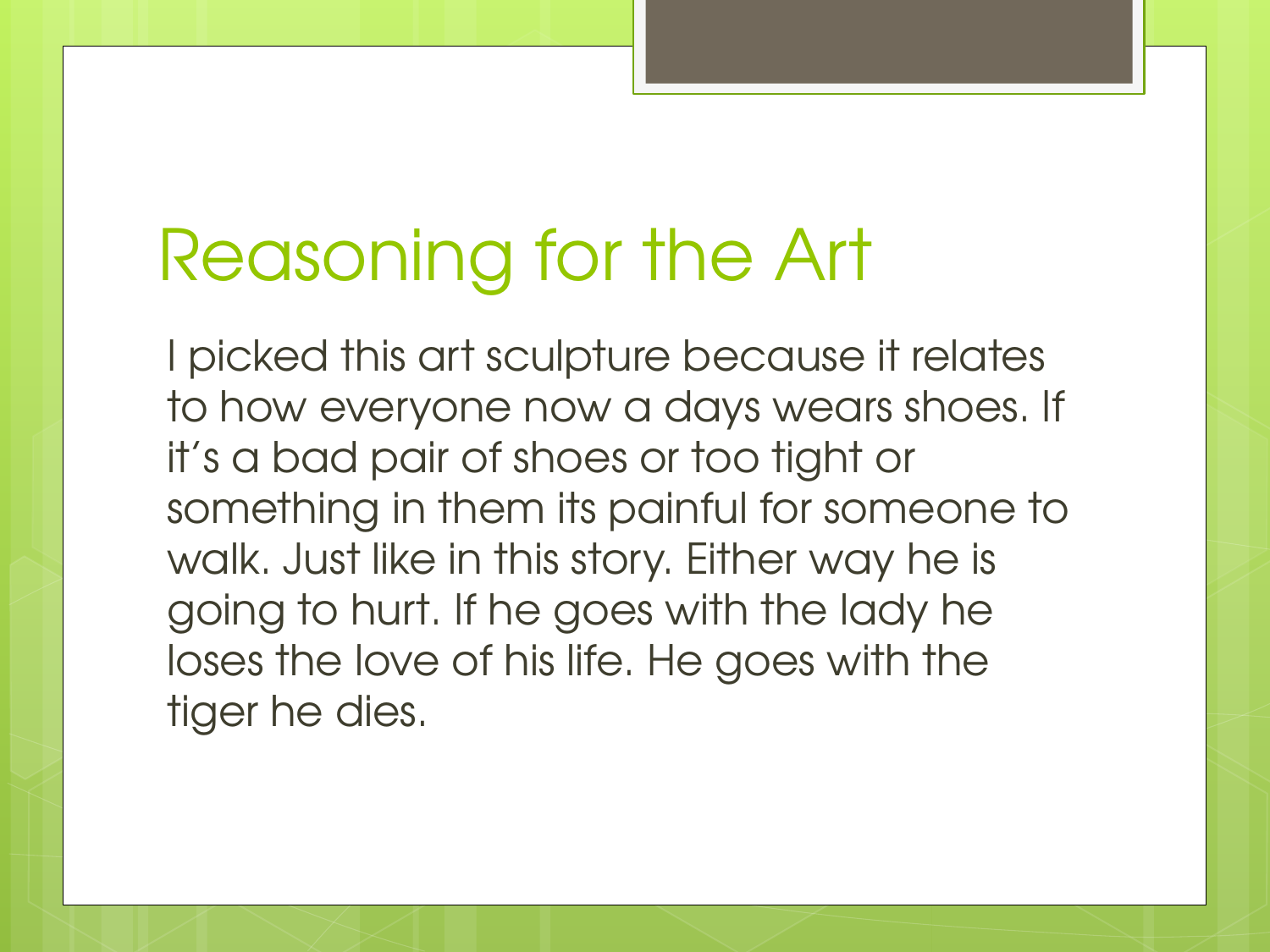

# Reasoning for the Art
I picked this art sculpture because it relates to how everyone now a days wears shoes. If it’s a bad pair of shoes or too tight or something in them its painful for someone to walk. Just like in this story. Either way he is going to hurt. If he goes with the lady he loses the love of his life. He goes with the tiger he dies.